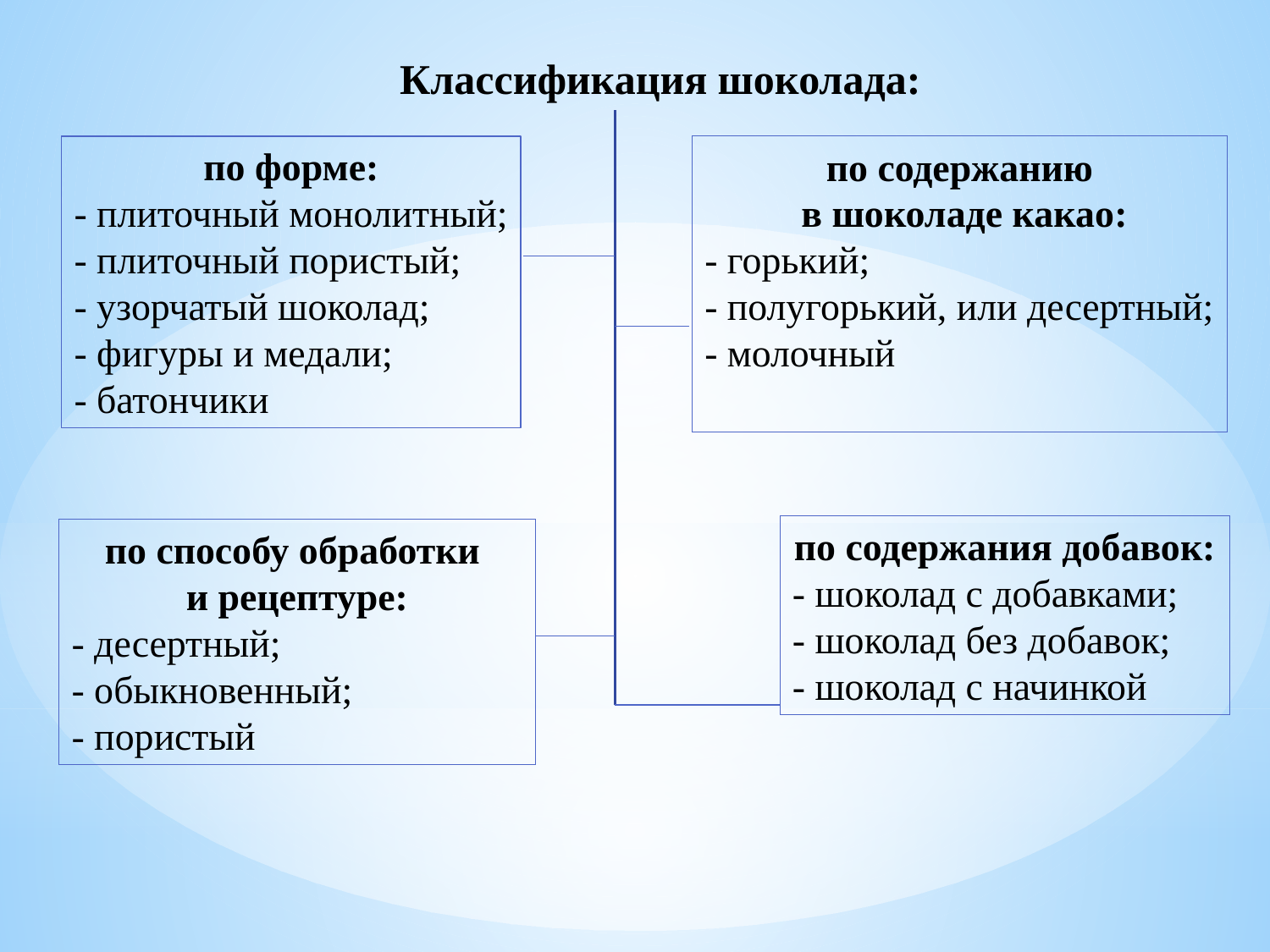

Классификация шоколада:
по форме:
- плиточный монолитный;
- плиточный пористый;
- узорчатый шоколад;
- фигуры и медали;
- батончики
по содержанию
 в шоколаде какао:
- горький;
- полугорький, или десертный;
- молочный

по содержания добавок:
- шоколад с добавками;
- шоколад без добавок;
- шоколад с начинкой
по способу обработки
и рецептуре:
- десертный;
- обыкновенный;
- пористый